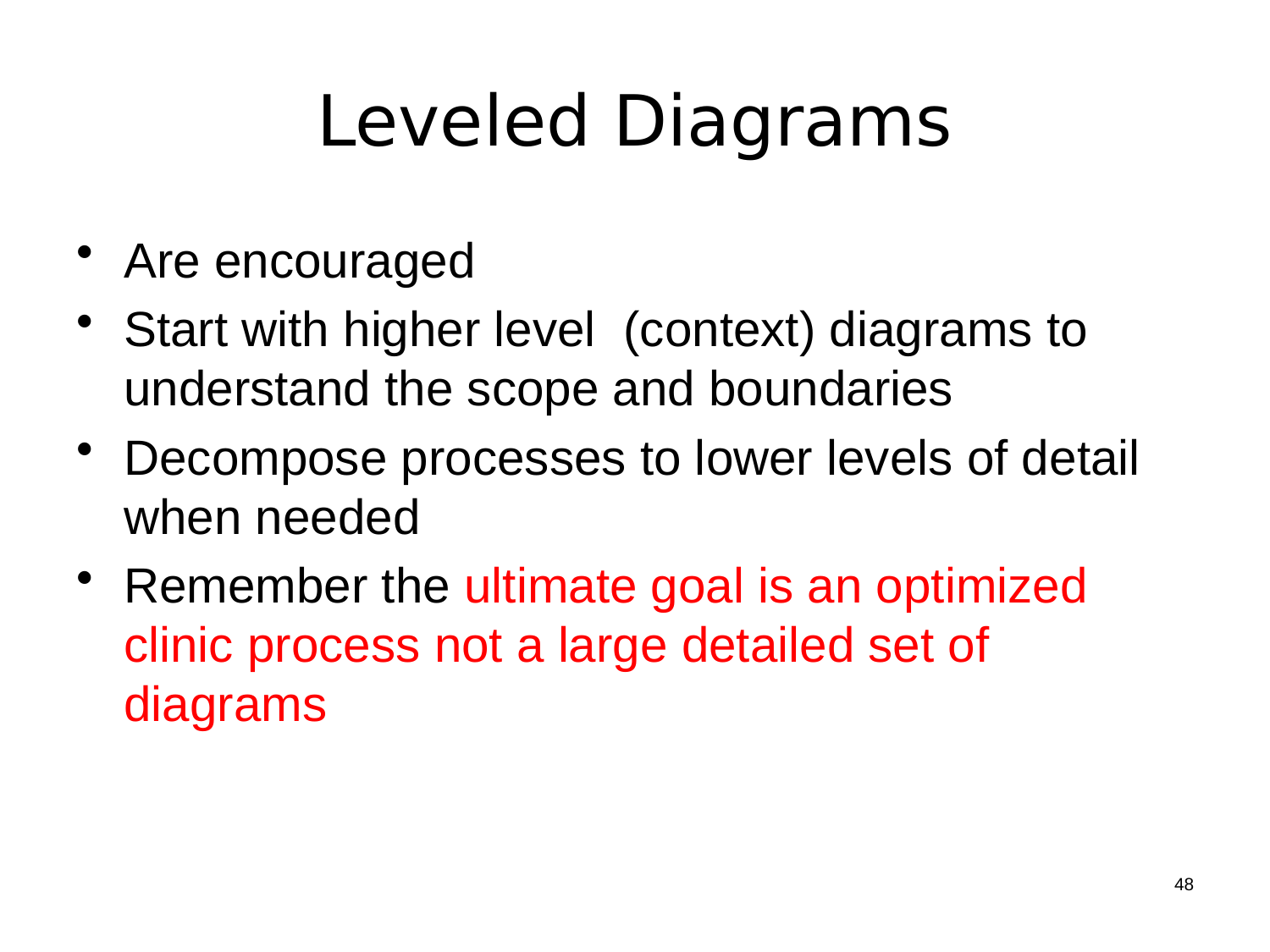

# Leveled Diagrams
Are encouraged
Start with higher level  (context) diagrams to understand the scope and boundaries
Decompose processes to lower levels of detail when needed
Remember the ultimate goal is an optimized clinic process not a large detailed set of diagrams
  48